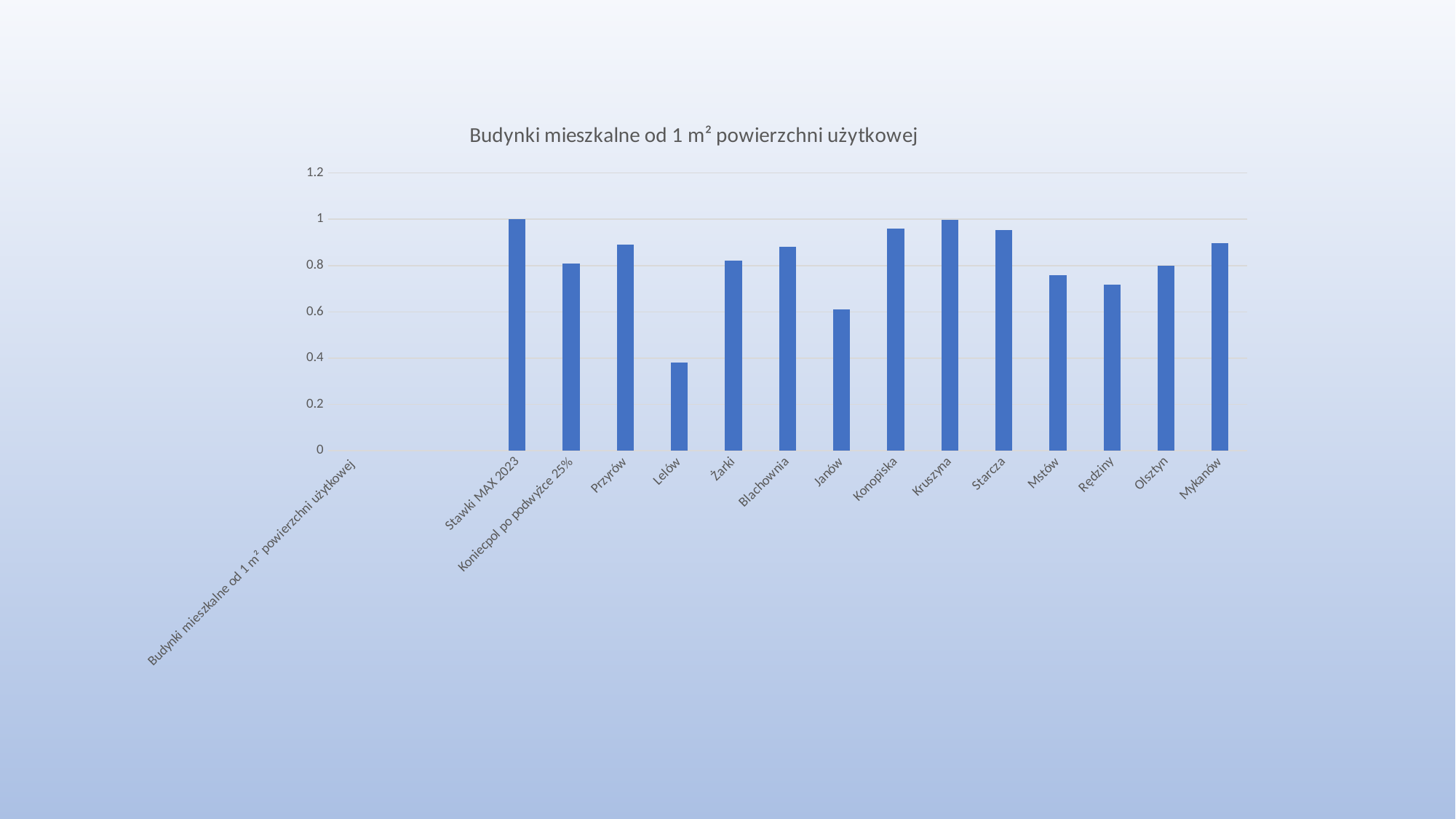

### Chart: Budynki mieszkalne od 1 m² powierzchni użytkowej

| Category |  |
|---|---|
| Budynki mieszkalne od 1 m² powierzchni użytkowej  | None |
|  | None |
|  | None |
| Stawki MAX 2023 | 1.0 |
| Koniecpol po podwyżce 25% | 0.81 |
| Przyrów | 0.8910000000000001 |
| Lelów | 0.38 |
| Żarki | 0.82 |
| Blachownia | 0.8800000000000001 |
| Janów | 0.6105000000000002 |
| Konopiska | 0.9604999999999999 |
| Kruszyna | 0.9968000000000001 |
| Starcza | 0.9520000000000001 |
| Mstów | 0.759 |
| Rędziny | 0.7168000000000001 |
| Olsztyn | 0.8 |
| Mykanów | 0.8960000000000001 |